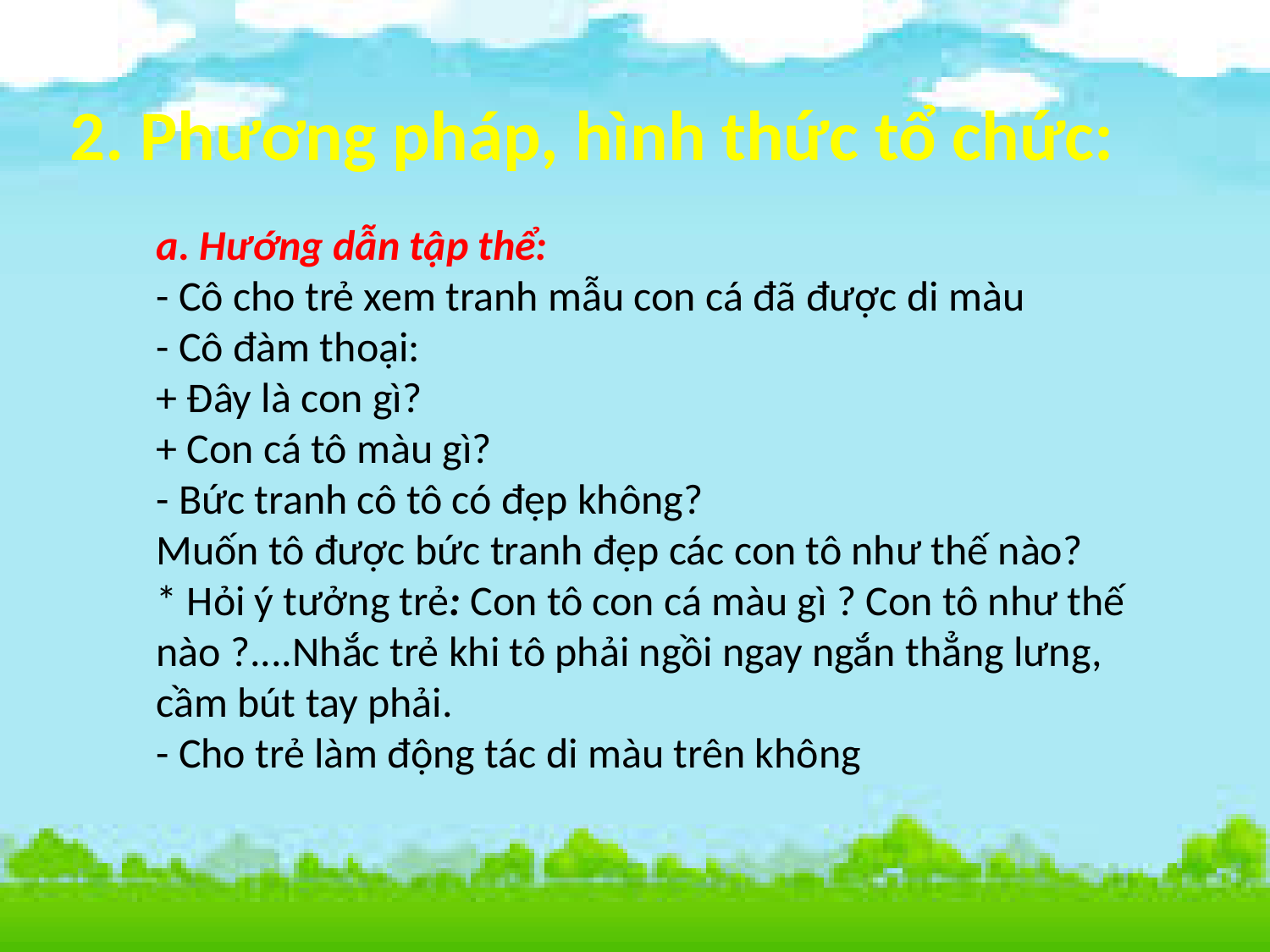

# 2. Phương pháp, hình thức tổ chức:
a. Hướng dẫn tập thể:
- Cô cho trẻ xem tranh mẫu con cá đã được di màu
- Cô đàm thoại:
+ Đây là con gì?
+ Con cá tô màu gì?
- Bức tranh cô tô có đẹp không?
Muốn tô được bức tranh đẹp các con tô như thế nào?
* Hỏi ý tưởng trẻ: Con tô con cá màu gì ? Con tô như thế nào ?....Nhắc trẻ khi tô phải ngồi ngay ngắn thẳng lưng, cầm bút tay phải.
- Cho trẻ làm động tác di màu trên không